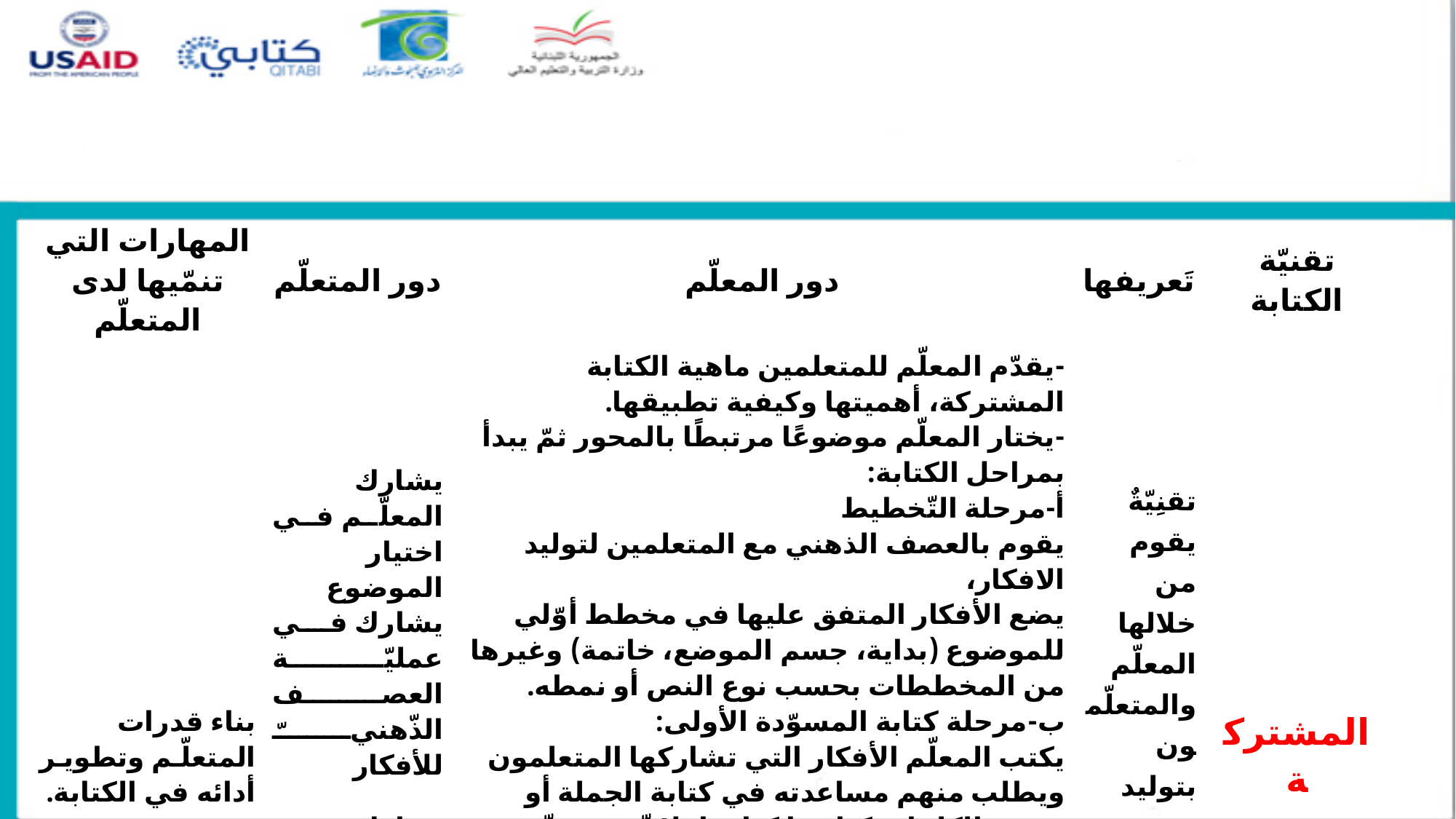

| المهارات التي تنمّيها لدى المتعلّم | دور المتعلّم | دور المعلّم | تَعريفها | تقنيّة الكتابة |
| --- | --- | --- | --- | --- |
| بناء قدرات المتعلّم وتطوير أدائه في الكتابة. | يشارك المعلّم في اختيار الموضوع يشارك في عمليّة العصف الذّهنيّ للأفكار يشارك مع المعلّم في كتابة الأفكار وتوسيع الجمل وكتابة الكلمات. | -يقدّم المعلّم للمتعلمين ماهية الكتابة المشتركة، أهميتها وكيفية تطبيقها. -يختار المعلّم موضوعًا مرتبطًا بالمحور ثمّ يبدأ بمراحل الكتابة: أ-مرحلة التّخطيط يقوم بالعصف الذهني مع المتعلمين لتوليد الافكار، يضع الأفكار المتفق عليها في مخطط أوّلي للموضوع (بداية، جسم الموضع، خاتمة) وغيرها من المخططات بحسب نوع النص أو نمطه. ب-مرحلة كتابة المسوّدة الأولى: يكتب المعلّم الأفكار التي تشاركها المتعلمون ويطلب منهم مساعدته في كتابة الجملة أو تهجئة الكلمات كتابتها كتابة إملائيّة ونحويّة سليمة. ج-مرحلة المراجعة: يتوقف ويقرأ ما كتبه مع المتعلّمين بهدف المراجعة وإضافة التفاصيل أو حذف الأفكار المكررة، تحسين الجمل من حيث تسلسلها وترابطها لمزيد من الوضوح والتّعبير السّليم. د-مرحلة التّدقيق اللّغويّ: يتوقف ويقرأ ما كتبه مع المتعلّمين بهدف مراجعة الأخطاء الاملائيّة والنّحويّة المطلوبة في صفّهم. | تقنِيّةٌ يقوم من خلالها المعلّم والمتعلّمون بتوليد محتوى الكتابة معًا بطريقة بنّاءة. | المشتركة |